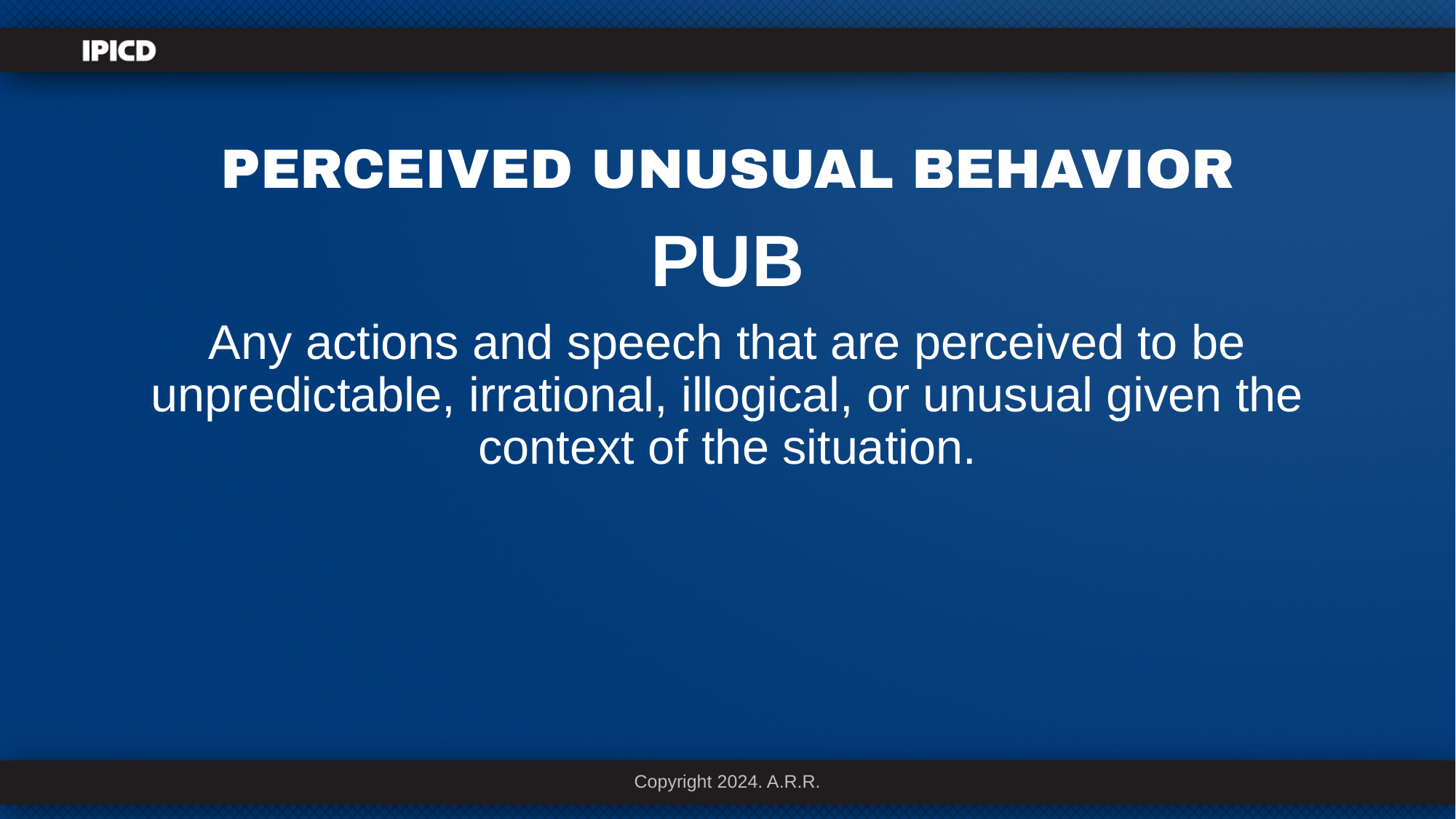

# PERCEIVED UNUSUAL BEHAVIOR
PUB
Any actions and speech that are perceived to be unpredictable, irrational, illogical, or unusual given the context of the situation.